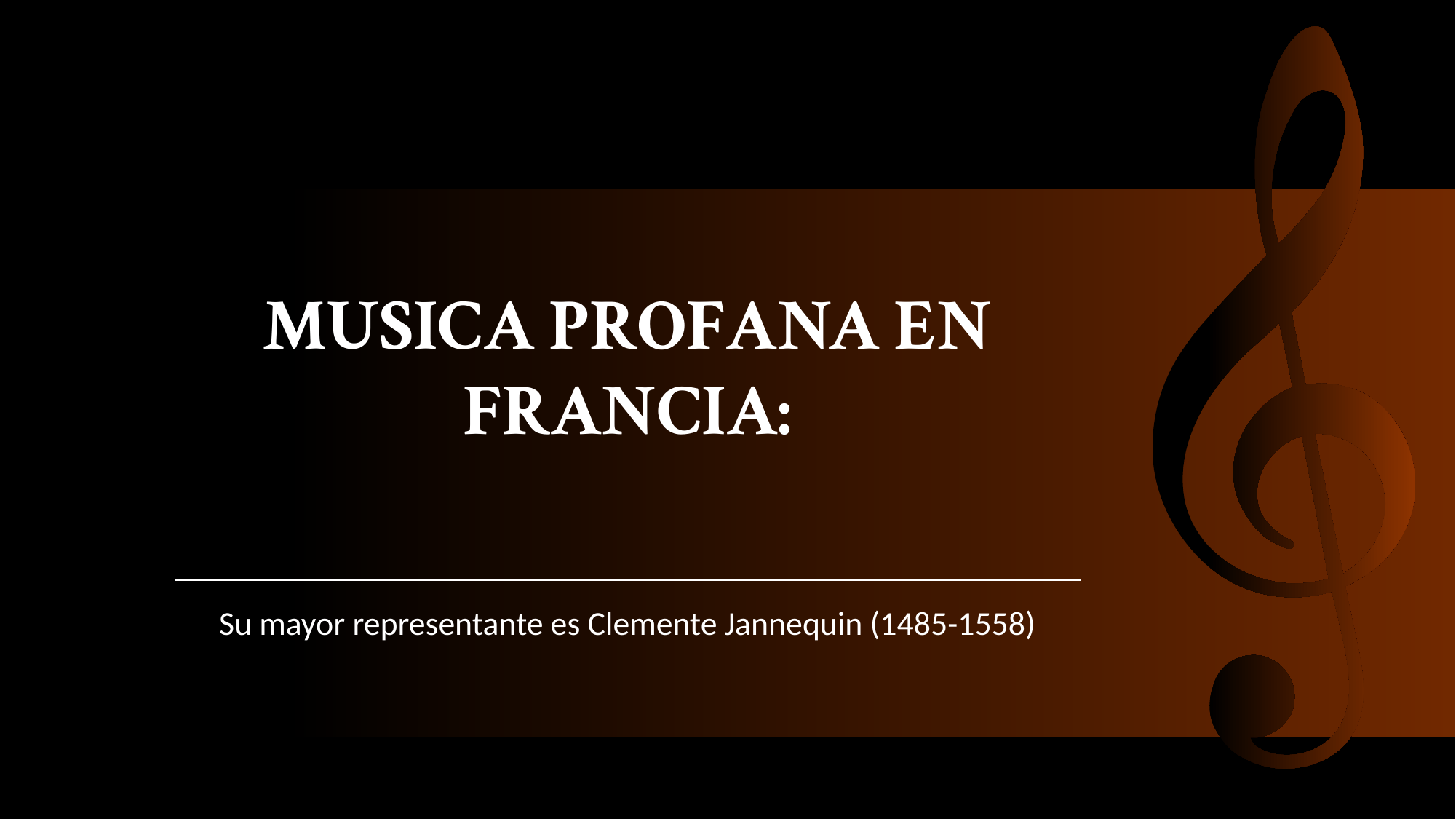

# MUSICA PROFANA EN FRANCIA:
Su mayor representante es Clemente Jannequin (1485-1558)